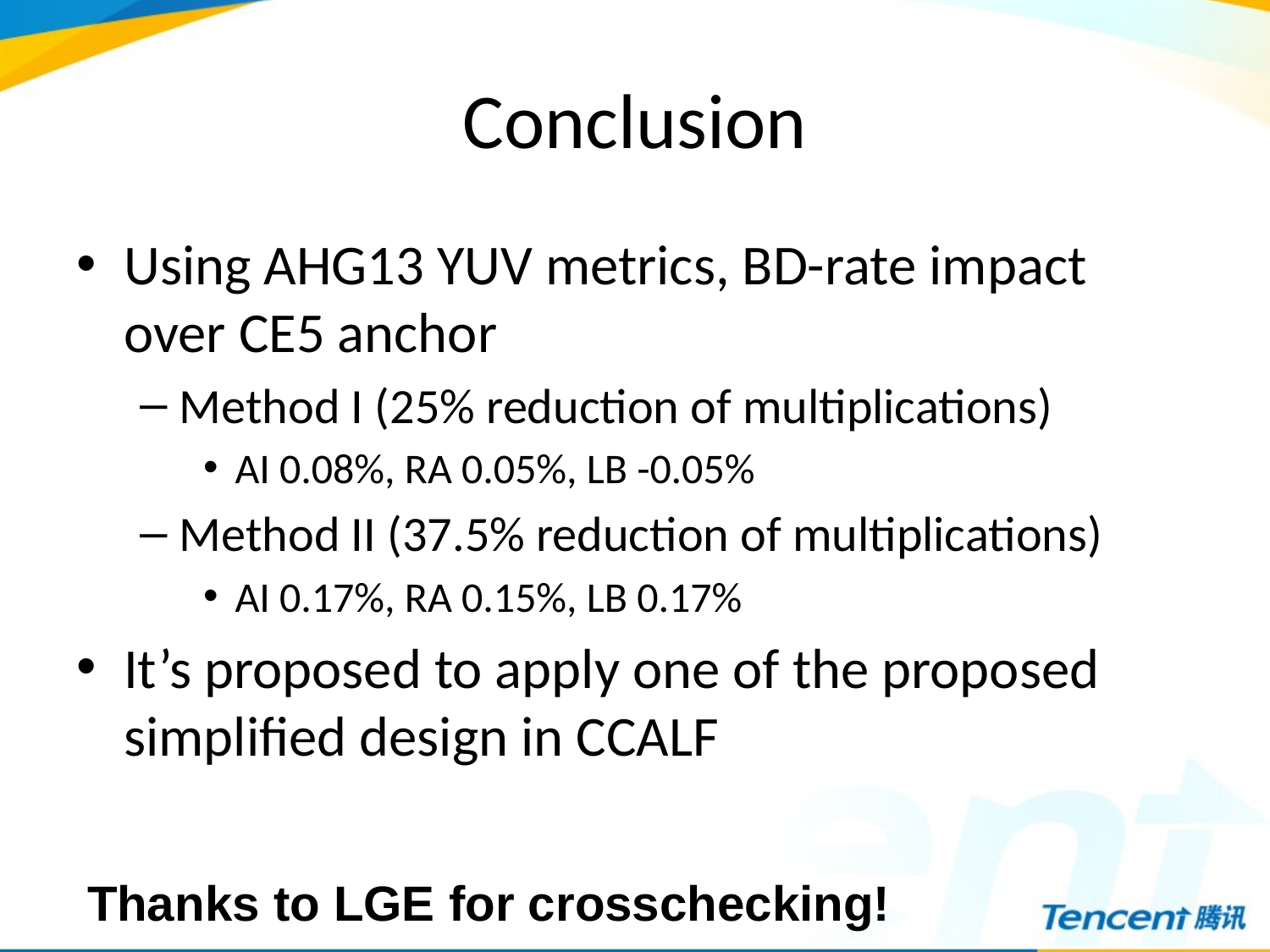

# Conclusion
Using AHG13 YUV metrics, BD-rate impact over CE5 anchor
Method I (25% reduction of multiplications)
AI 0.08%, RA 0.05%, LB -0.05%
Method II (37.5% reduction of multiplications)
AI 0.17%, RA 0.15%, LB 0.17%
It’s proposed to apply one of the proposed simplified design in CCALF
Thanks to LGE for crosschecking!